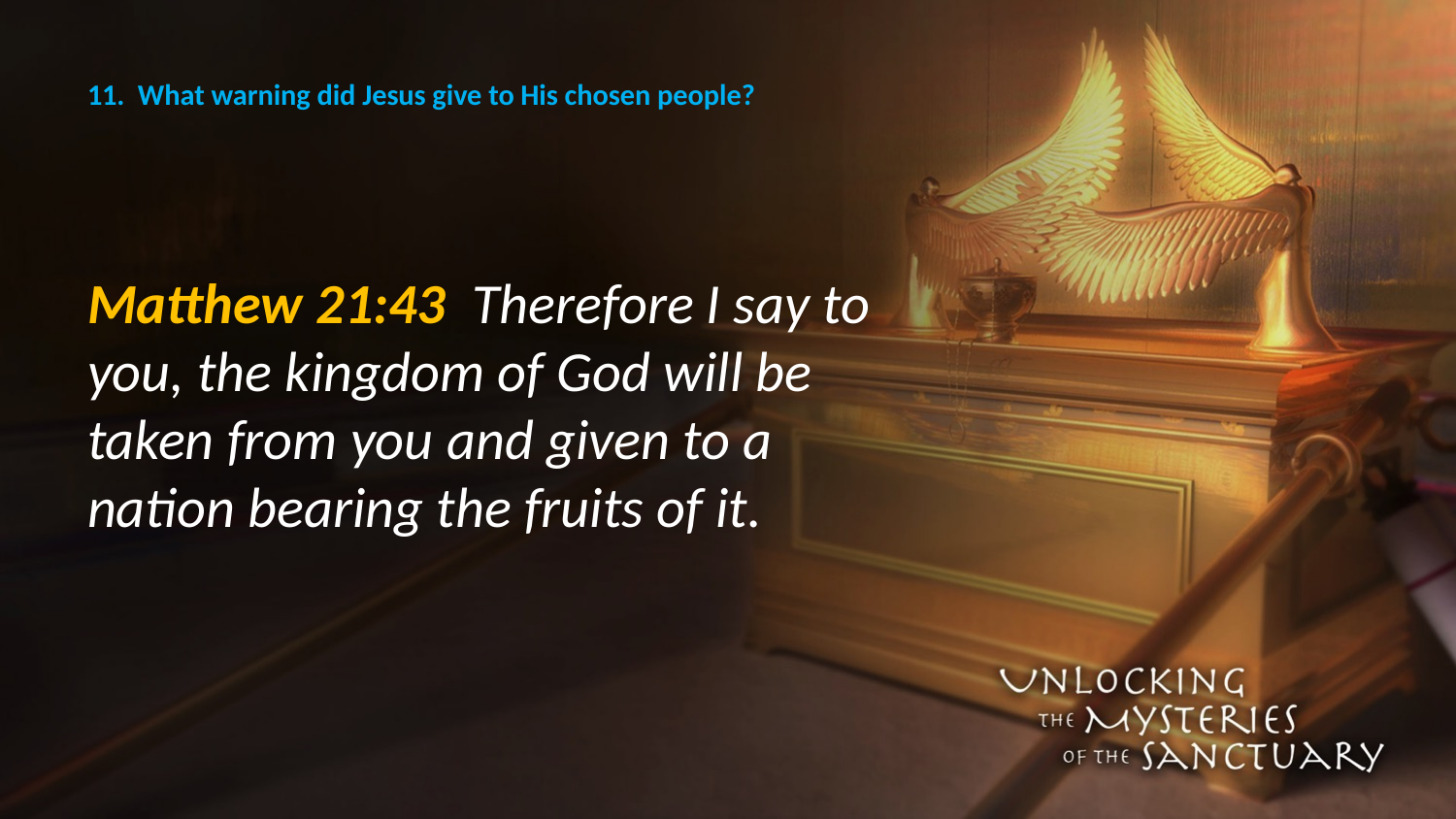

# 11.  What warning did Jesus give to His chosen people?

Matthew 21:43  Therefore I say to you, the kingdom of God will be taken from you and given to a nation bearing the fruits of it.